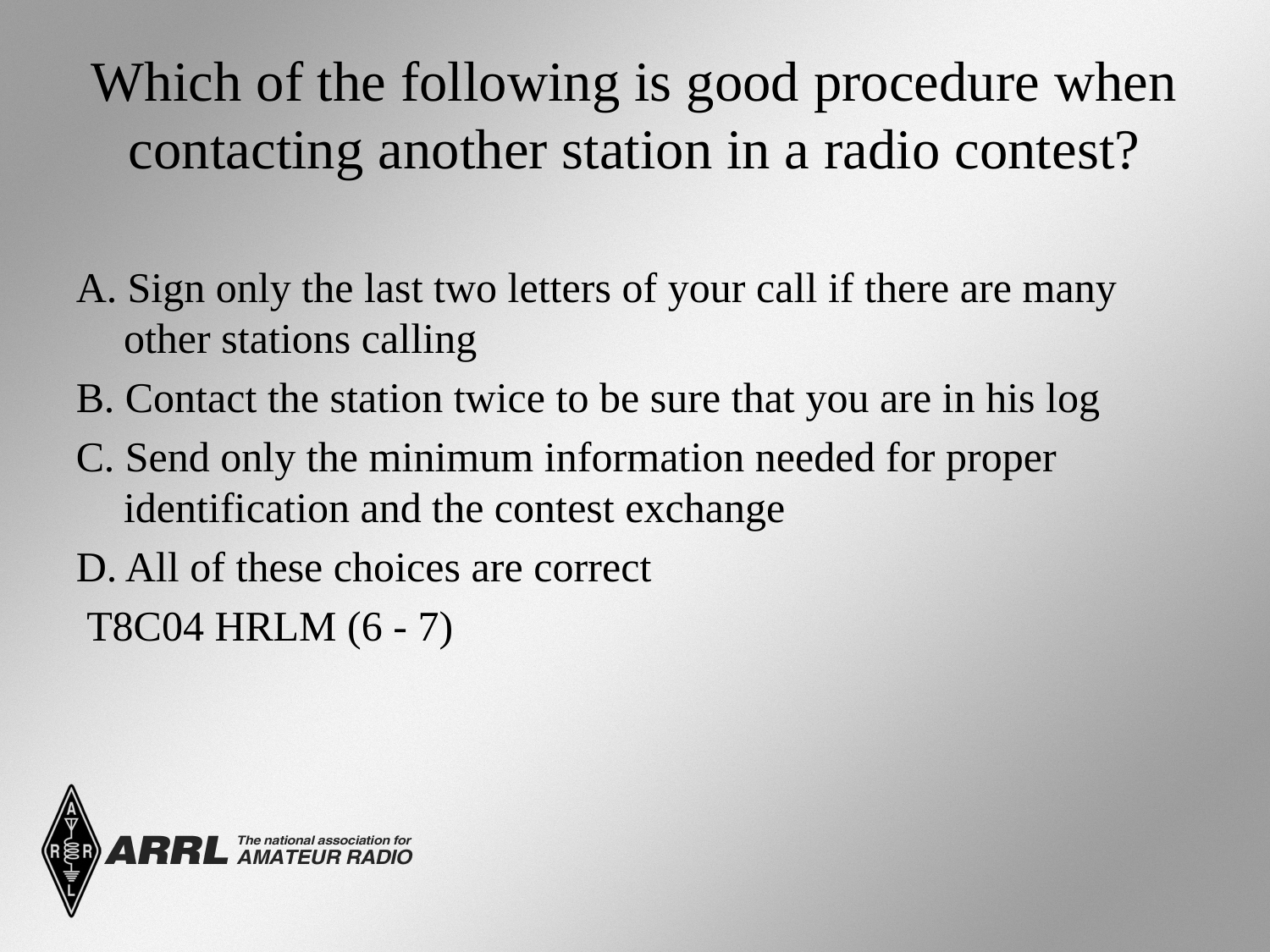

# Which of the following is good procedure when contacting another station in a radio contest?
A. Sign only the last two letters of your call if there are many other stations calling
B. Contact the station twice to be sure that you are in his log
C. Send only the minimum information needed for proper identification and the contest exchange
D. All of these choices are correct
 T8C04 HRLM (6 - 7)